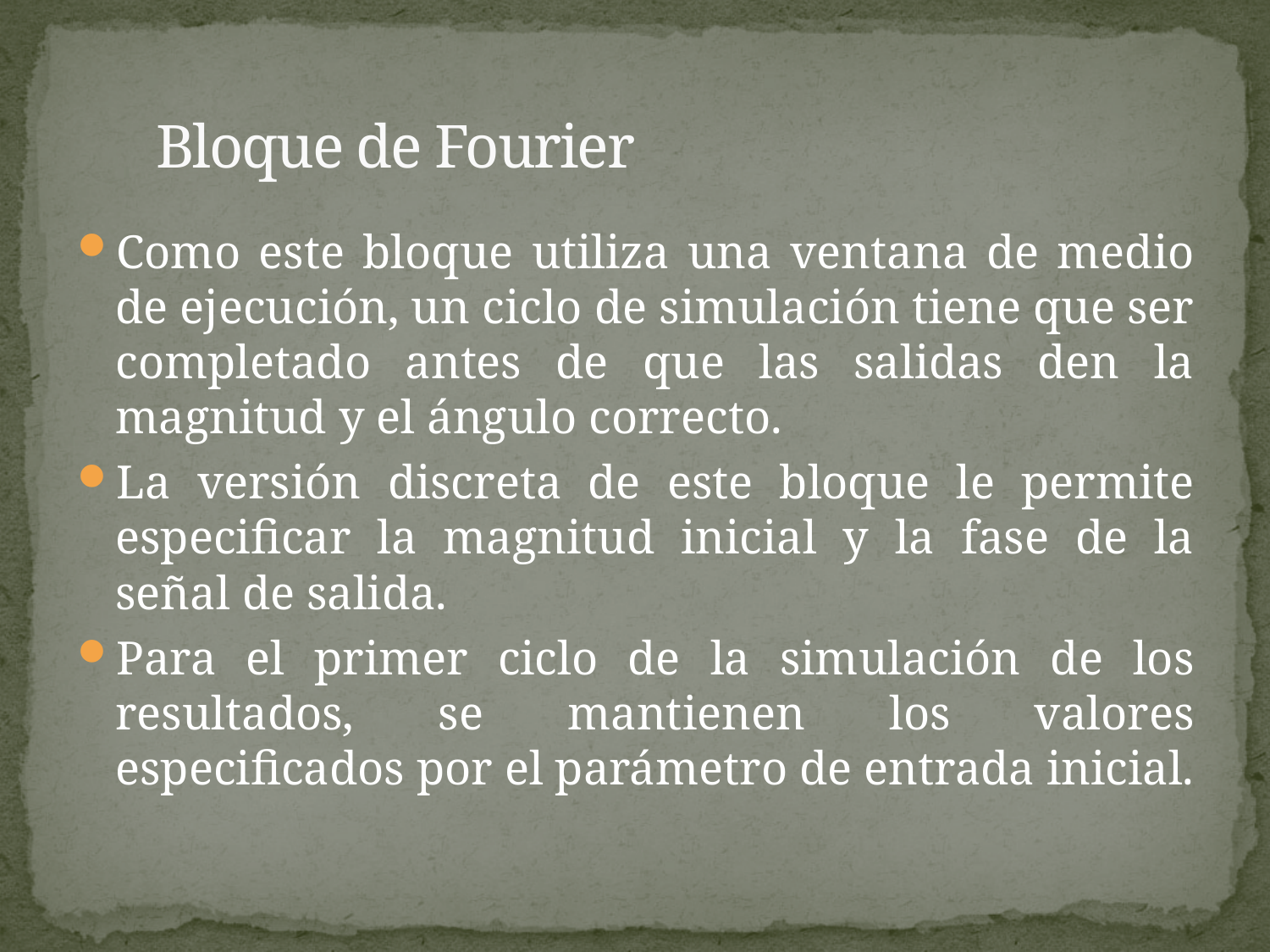

# Bloque de Fourier
Como este bloque utiliza una ventana de medio de ejecución, un ciclo de simulación tiene que ser completado antes de que las salidas den la magnitud y el ángulo correcto.
La versión discreta de este bloque le permite especificar la magnitud inicial y la fase de la señal de salida.
Para el primer ciclo de la simulación de los resultados, se mantienen los valores especificados por el parámetro de entrada inicial.